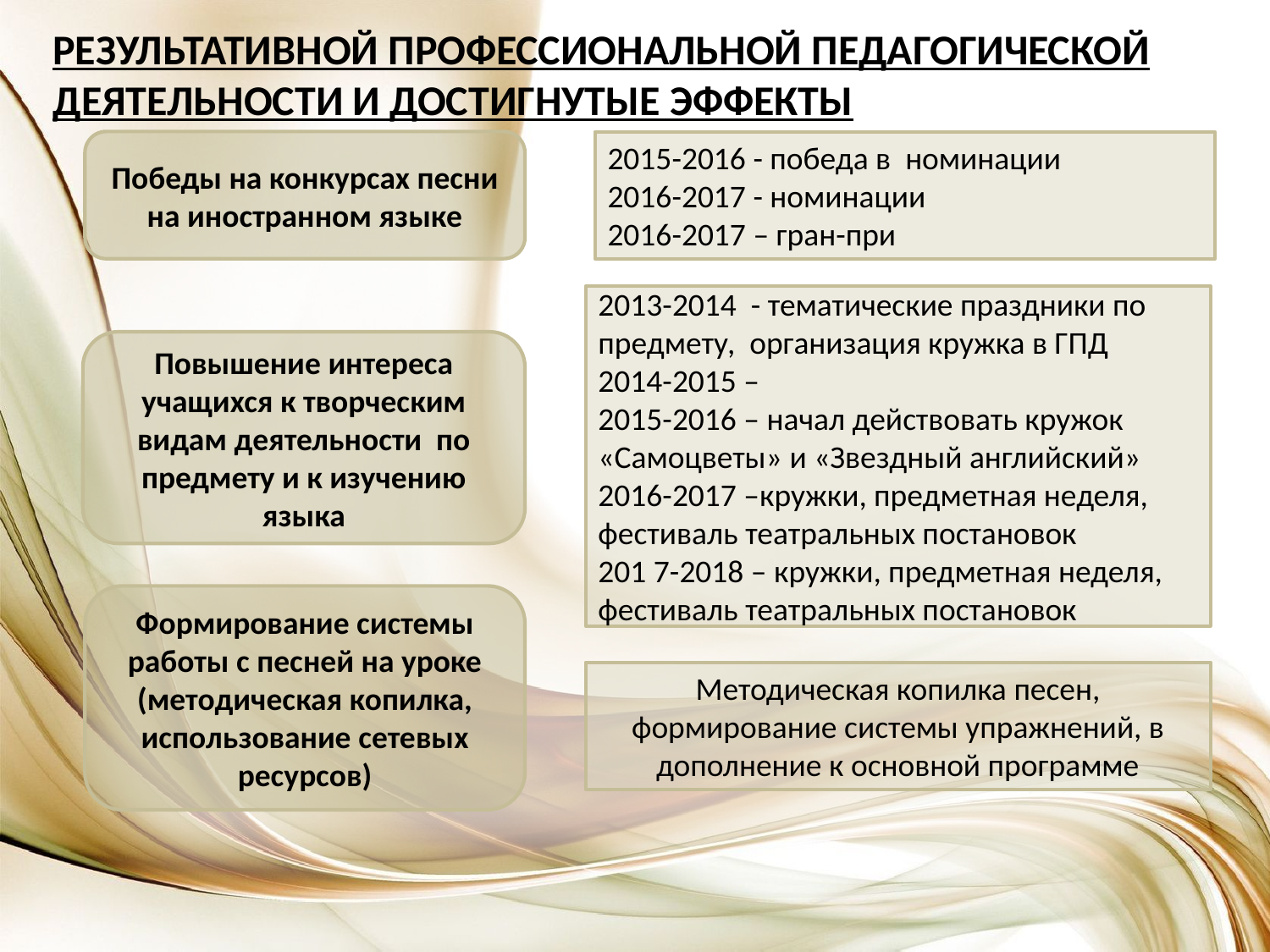

РЕЗУЛЬТАТИВНОЙ ПРОФЕССИОНАЛЬНОЙ ПЕДАГОГИЧЕСКОЙ ДЕЯТЕЛЬНОСТИ И ДОСТИГНУТЫЕ ЭФФЕКТЫ
Победы на конкурсах песни на иностранном языке
2015-2016 - победа в  номинации
2016-2017 - номинации
2016-2017 – гран-при

2013-2014  - тематические праздники по предмету,  организация кружка в ГПД
2014-2015 –
2015-2016 – начал действовать кружок «Самоцветы» и «Звездный английский»
2016-2017 –кружки, предметная неделя, фестиваль театральных постановок
201 7-2018 – кружки, предметная неделя, фестиваль театральных постановок

Повышение интереса учащихся к творческим видам деятельности  по предмету и к изучению языка
Формирование системы работы с песней на уроке (методическая копилка, использование сетевых ресурсов)
Методическая копилка песен, формирование системы упражнений, в дополнение к основной программе